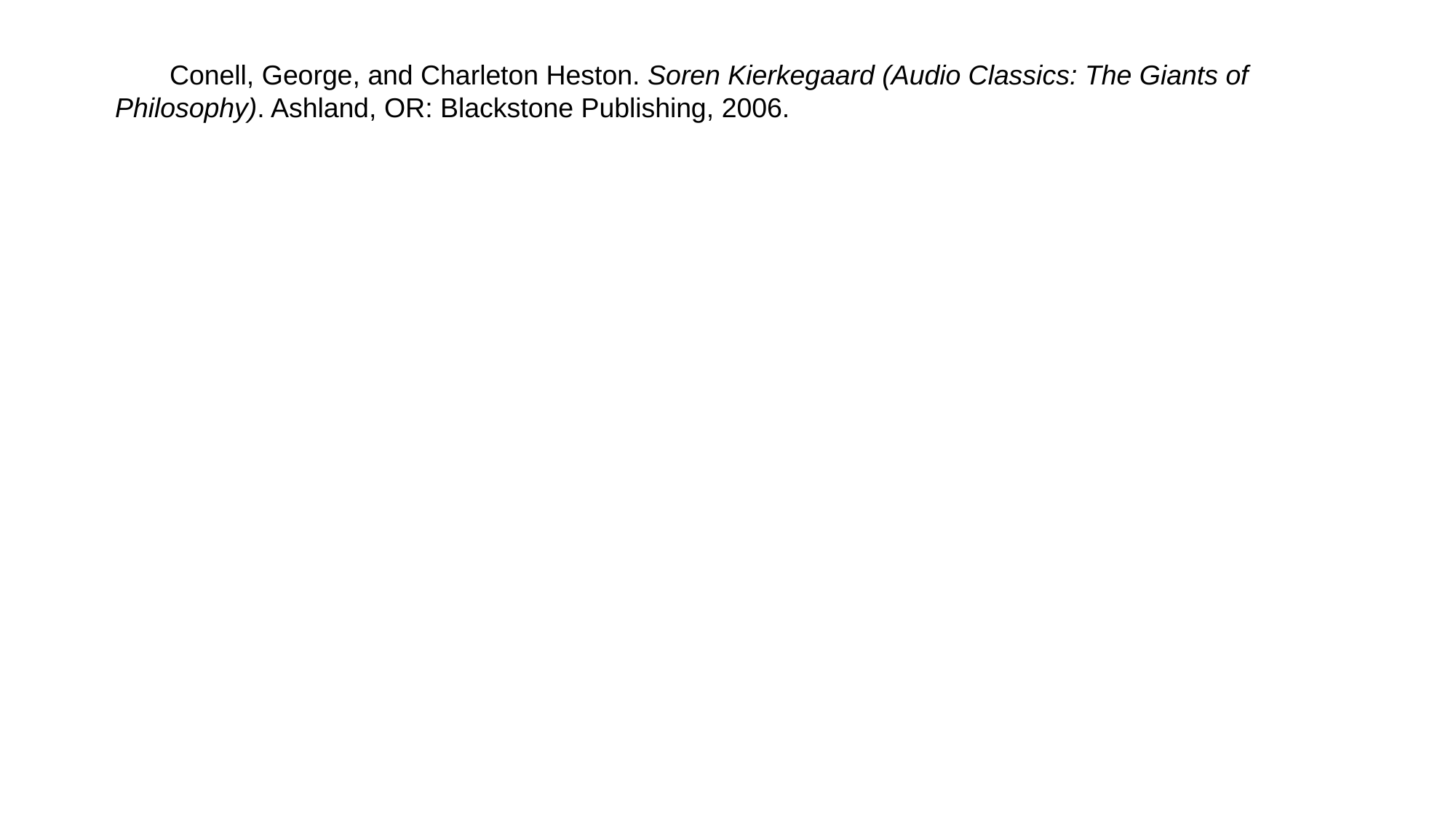

Conell, George, and Charleton Heston. Soren Kierkegaard (Audio Classics: The Giants of Philosophy). Ashland, OR: Blackstone Publishing, 2006.